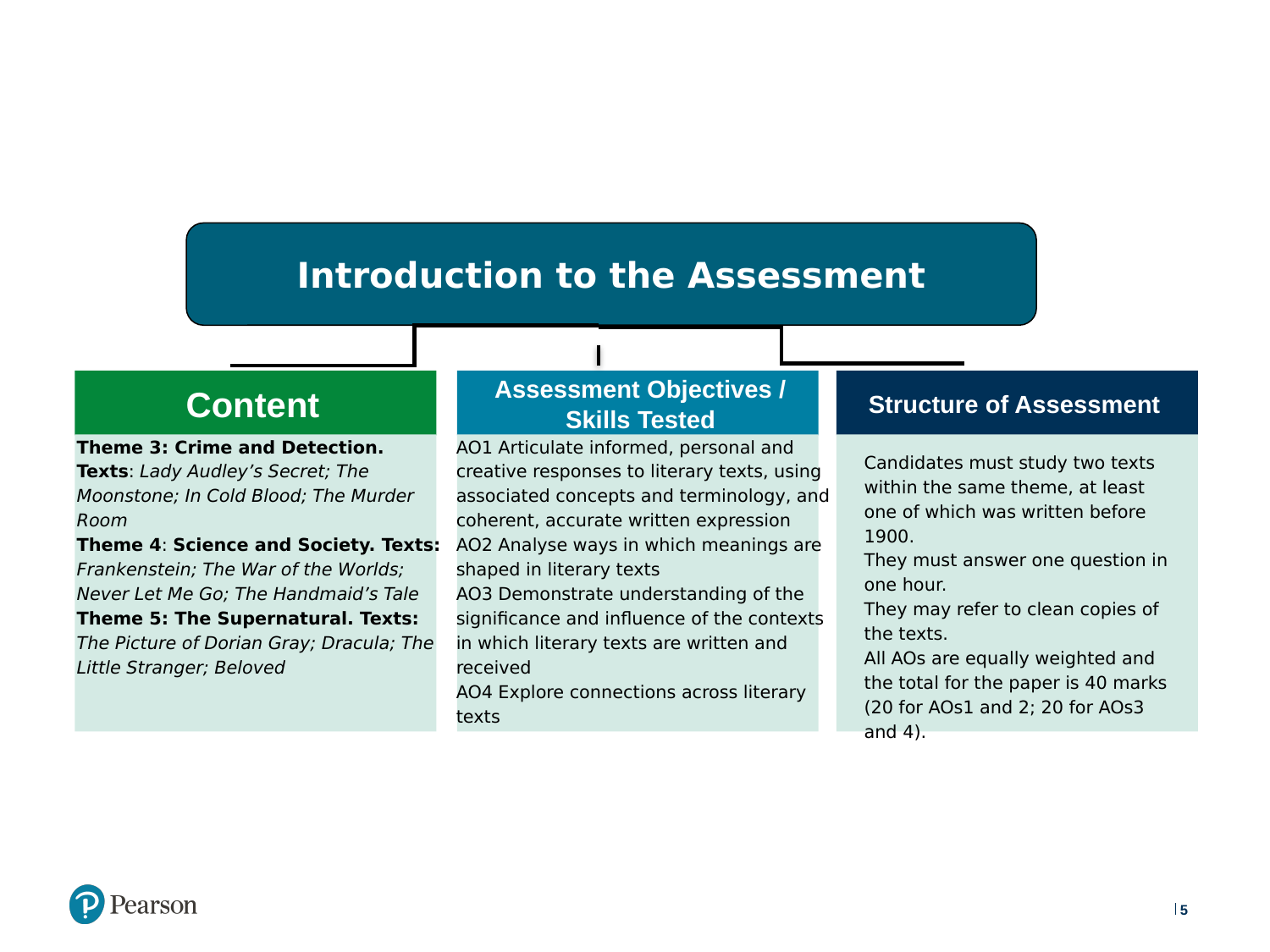

Introduction to the Assessment
Content
Assessment Objectives / Skills Tested
Structure of Assessment
Theme 3: Crime and Detection. Texts: Lady Audley’s Secret; The Moonstone; In Cold Blood; The Murder Room
Theme 4: Science and Society. Texts: Frankenstein; The War of the Worlds; Never Let Me Go; The Handmaid’s Tale
Theme 5: The Supernatural. Texts: The Picture of Dorian Gray; Dracula; The Little Stranger; Beloved

AO1 Articulate informed, personal and creative responses to literary texts, using associated concepts and terminology, and coherent, accurate written expression
AO2 Analyse ways in which meanings are shaped in literary texts
AO3 Demonstrate understanding of the significance and influence of the contexts in which literary texts are written and received
AO4 Explore connections across literary texts
Candidates must study two texts within the same theme, at least one of which was written before 1900.
They must answer one question in one hour.
They may refer to clean copies of the texts.
All AOs are equally weighted and the total for the paper is 40 marks (20 for AOs1 and 2; 20 for AOs3 and 4).
5